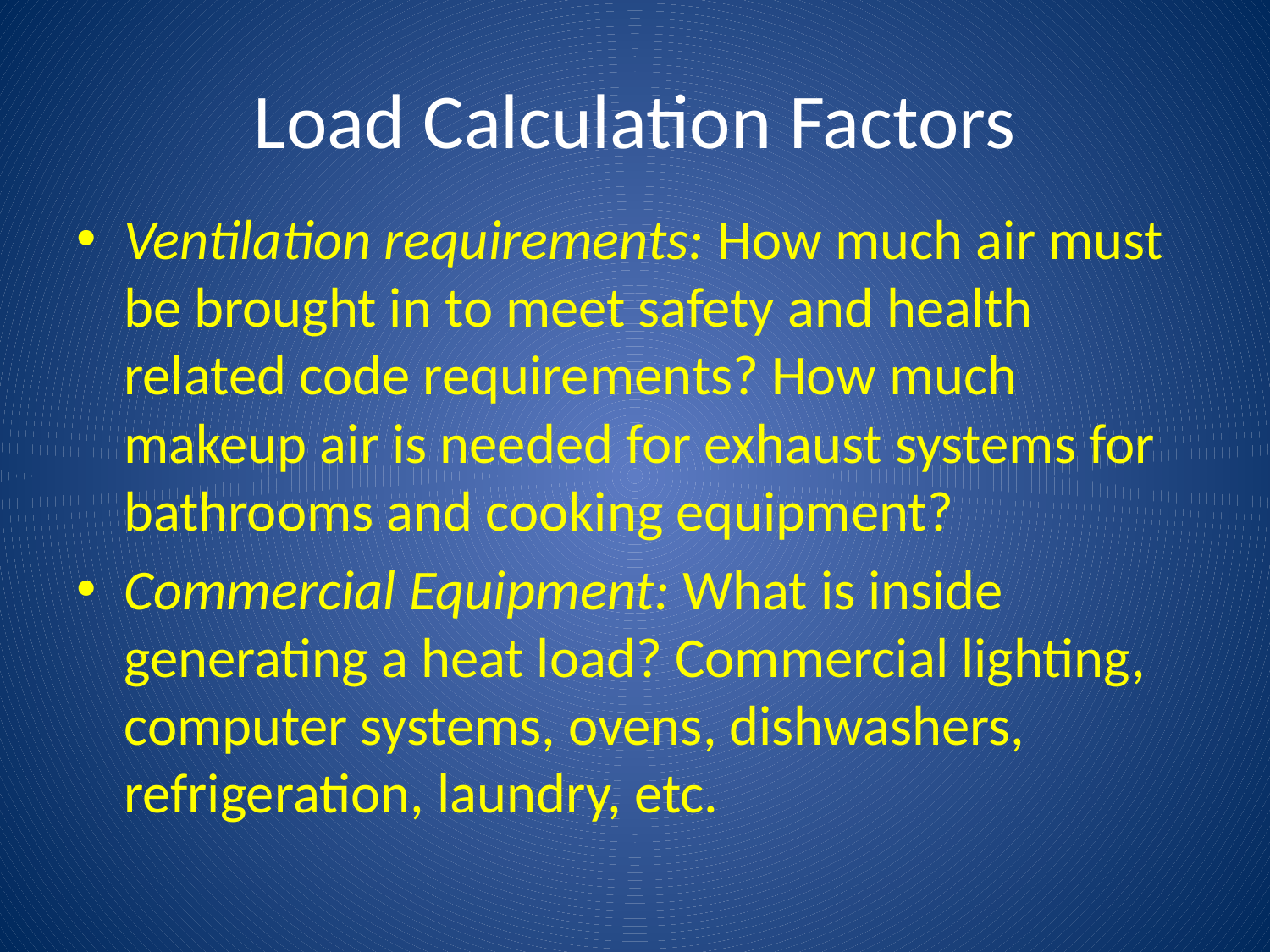

# Load Calculation Factors
Ventilation requirements: How much air must be brought in to meet safety and health related code requirements? How much makeup air is needed for exhaust systems for bathrooms and cooking equipment?
Commercial Equipment: What is inside generating a heat load? Commercial lighting, computer systems, ovens, dishwashers, refrigeration, laundry, etc.